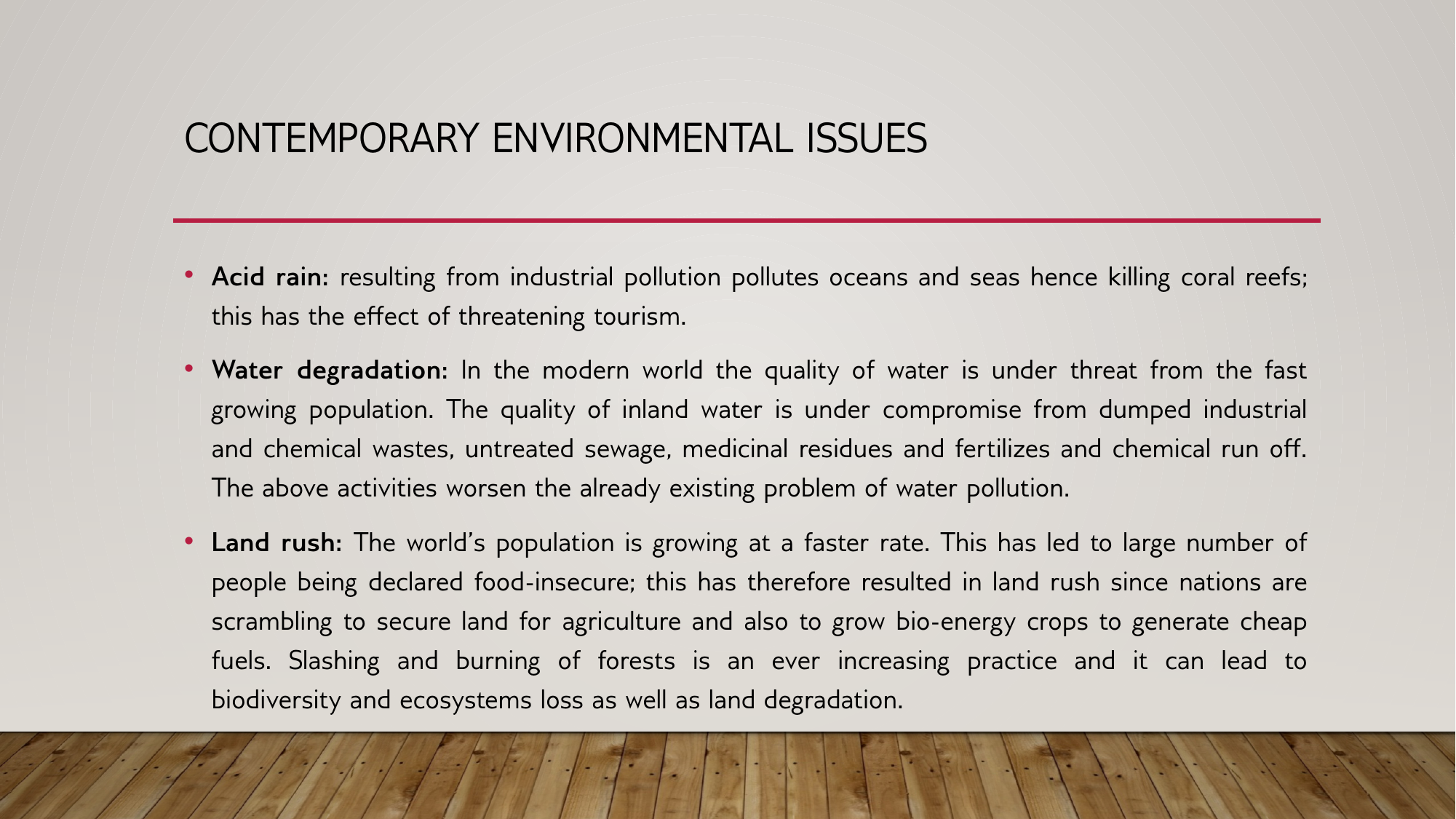

# CONTEMPORARY ENVIRONMENTAL ISSUES
Acid rain: resulting from industrial pollution pollutes oceans and seas hence killing coral reefs; this has the effect of threatening tourism.
Water degradation: In the modern world the quality of water is under threat from the fast growing population. The quality of inland water is under compromise from dumped industrial and chemical wastes, untreated sewage, medicinal residues and fertilizes and chemical run off. The above activities worsen the already existing problem of water pollution.
Land rush: The world’s population is growing at a faster rate. This has led to large number of people being declared food-insecure; this has therefore resulted in land rush since nations are scrambling to secure land for agriculture and also to grow bio-energy crops to generate cheap fuels. Slashing and burning of forests is an ever increasing practice and it can lead to biodiversity and ecosystems loss as well as land degradation.